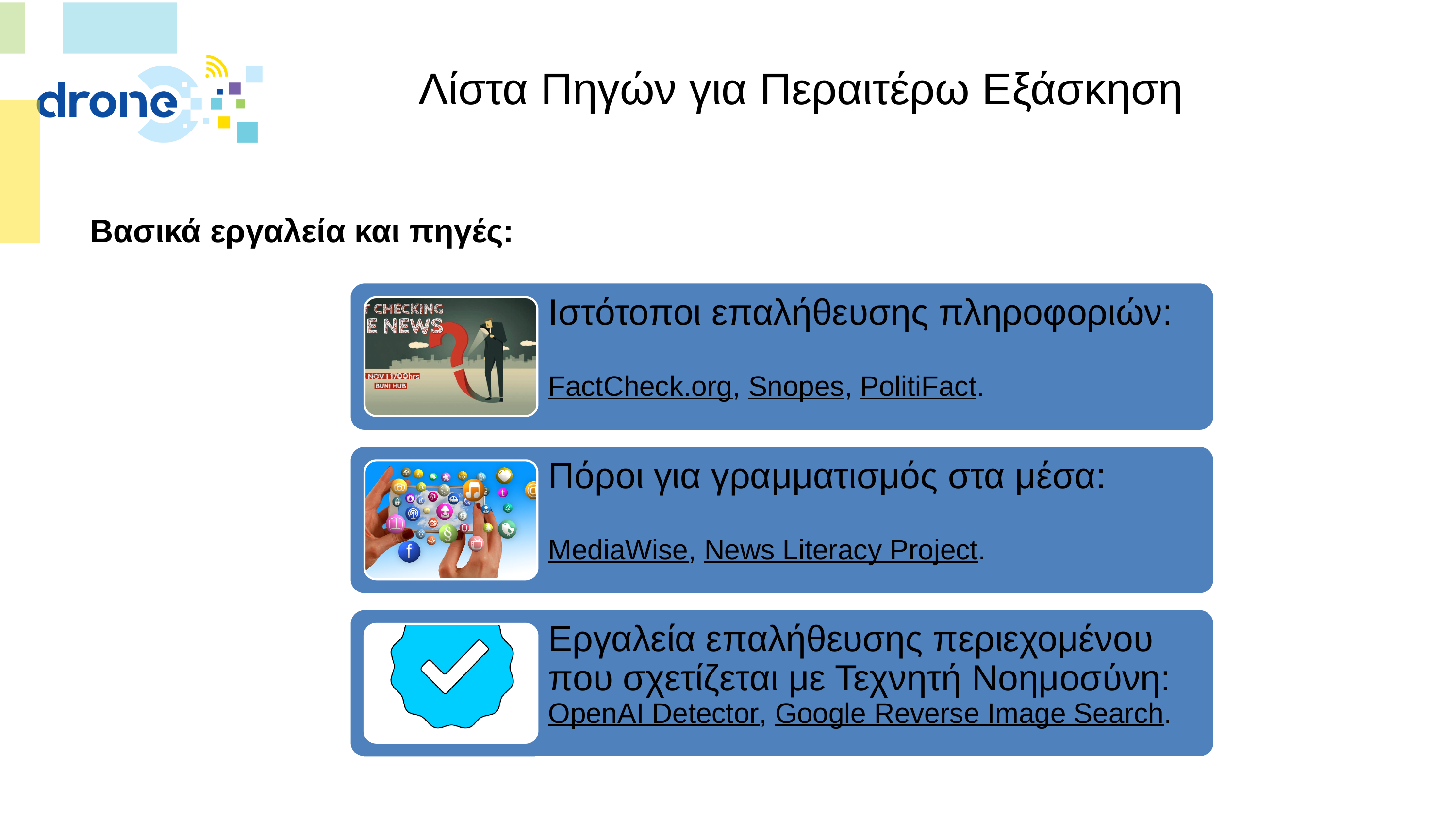

# Λίστα Πηγών για Περαιτέρω Εξάσκηση

Βασικά εργαλεία και πηγές:

Ιστότοποι επαλήθευσης πληροφοριών:

FactCheck.org, Snopes, PolitiFact.

Πόροι για γραμματισμός στα μέσα:

MediaWise, News Literacy Project.

Εργαλεία επαλήθευσης περιεχομένου που σχετίζεται με Τεχνητή Νοημοσύνη:
OpenAI Detector, Google Reverse Image Search.